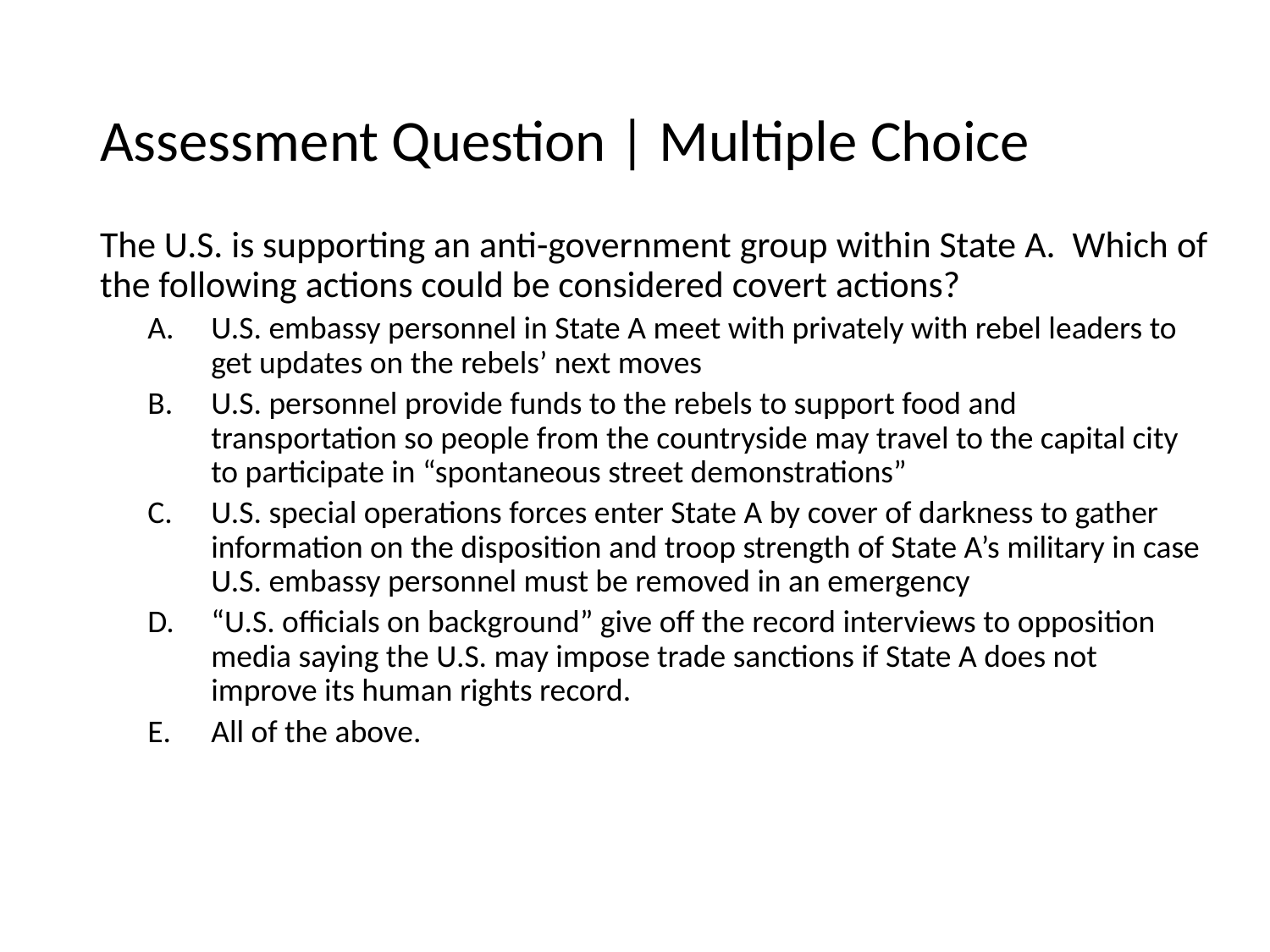

# Assessment Question | Multiple Choice
The U.S. is supporting an anti-government group within State A.  Which of the following actions could be considered covert actions?
U.S. embassy personnel in State A meet with privately with rebel leaders to get updates on the rebels’ next moves
U.S. personnel provide funds to the rebels to support food and transportation so people from the countryside may travel to the capital city to participate in “spontaneous street demonstrations”
U.S. special operations forces enter State A by cover of darkness to gather information on the disposition and troop strength of State A’s military in case U.S. embassy personnel must be removed in an emergency
“U.S. officials on background” give off the record interviews to opposition media saying the U.S. may impose trade sanctions if State A does not improve its human rights record.
All of the above.